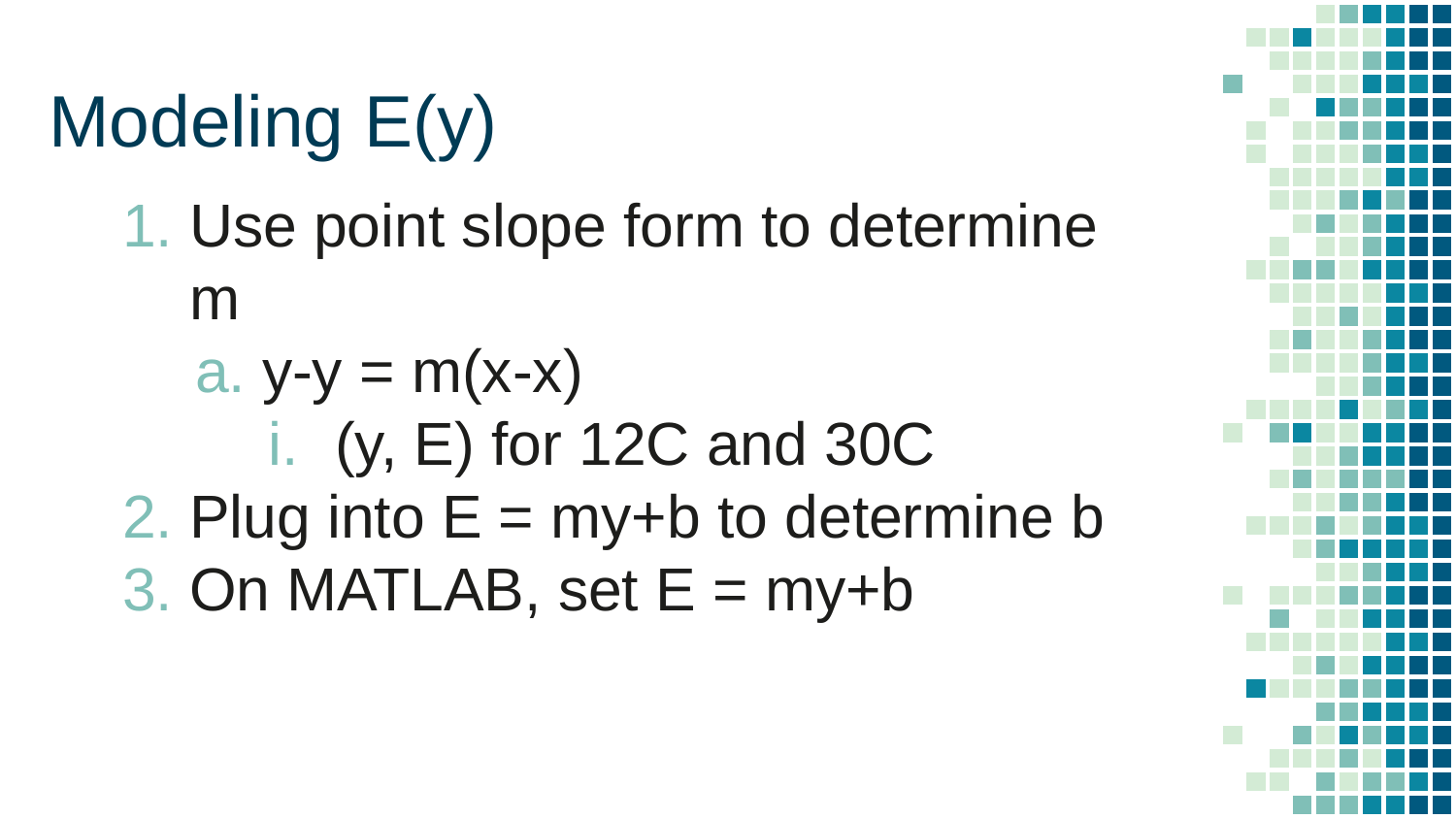

# Modeling E(y)
Use point slope form to determine m
y-y = m(x-x)
(y, E) for 12C and 30C
Plug into E = my+b to determine b
On MATLAB, set E = my+b